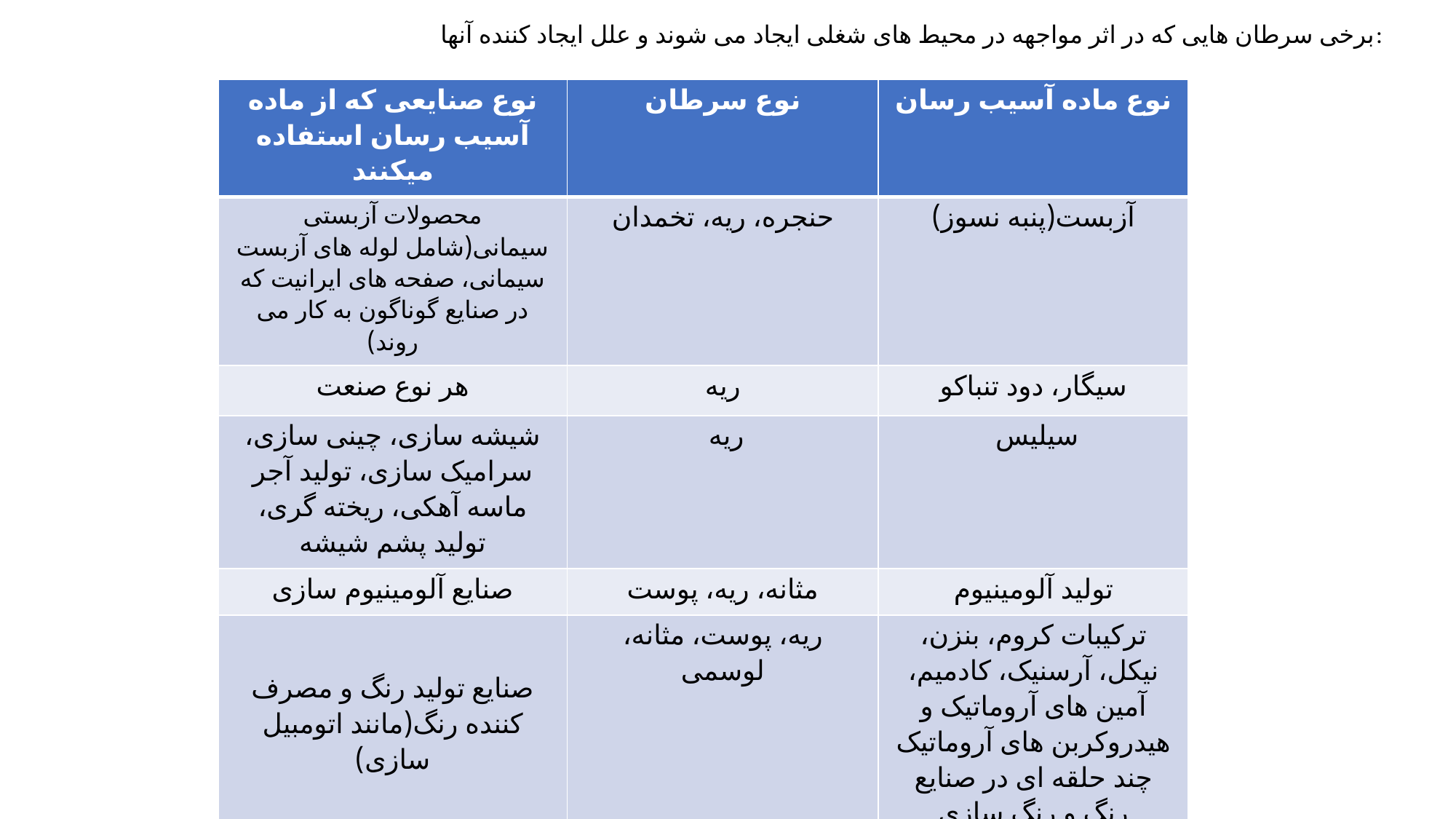

برخی سرطان هایی که در اثر مواجهه در محیط های شغلی ایجاد می شوند و علل ایجاد کننده آنها:
| نوع صنایعی که از ماده آسیب رسان استفاده میکنند | نوع سرطان | نوع ماده آسیب رسان |
| --- | --- | --- |
| محصولات آزبستی سیمانی(شامل لوله های آزبست سیمانی، صفحه های ایرانیت که در صنایع گوناگون به کار می روند) | حنجره، ریه، تخمدان | آزبست(پنبه نسوز) |
| هر نوع صنعت | ریه | سیگار، دود تنباکو |
| شیشه سازی، چینی سازی، سرامیک سازی، تولید آجر ماسه آهکی، ریخته گری، تولید پشم شیشه | ریه | سیلیس |
| صنایع آلومینیوم سازی | مثانه، ریه، پوست | تولید آلومینیوم |
| صنایع تولید رنگ و مصرف کننده رنگ(مانند اتومبیل سازی) | ریه، پوست، مثانه، لوسمی | ترکیبات کروم، بنزن، نیکل، آرسنیک، کادمیم، آمین های آروماتیک و هیدروکربن های آروماتیک چند حلقه ای در صنایع رنگ و رنگ سازی |
| صنایع شیمیایی | ریه، مثانه | کروم |